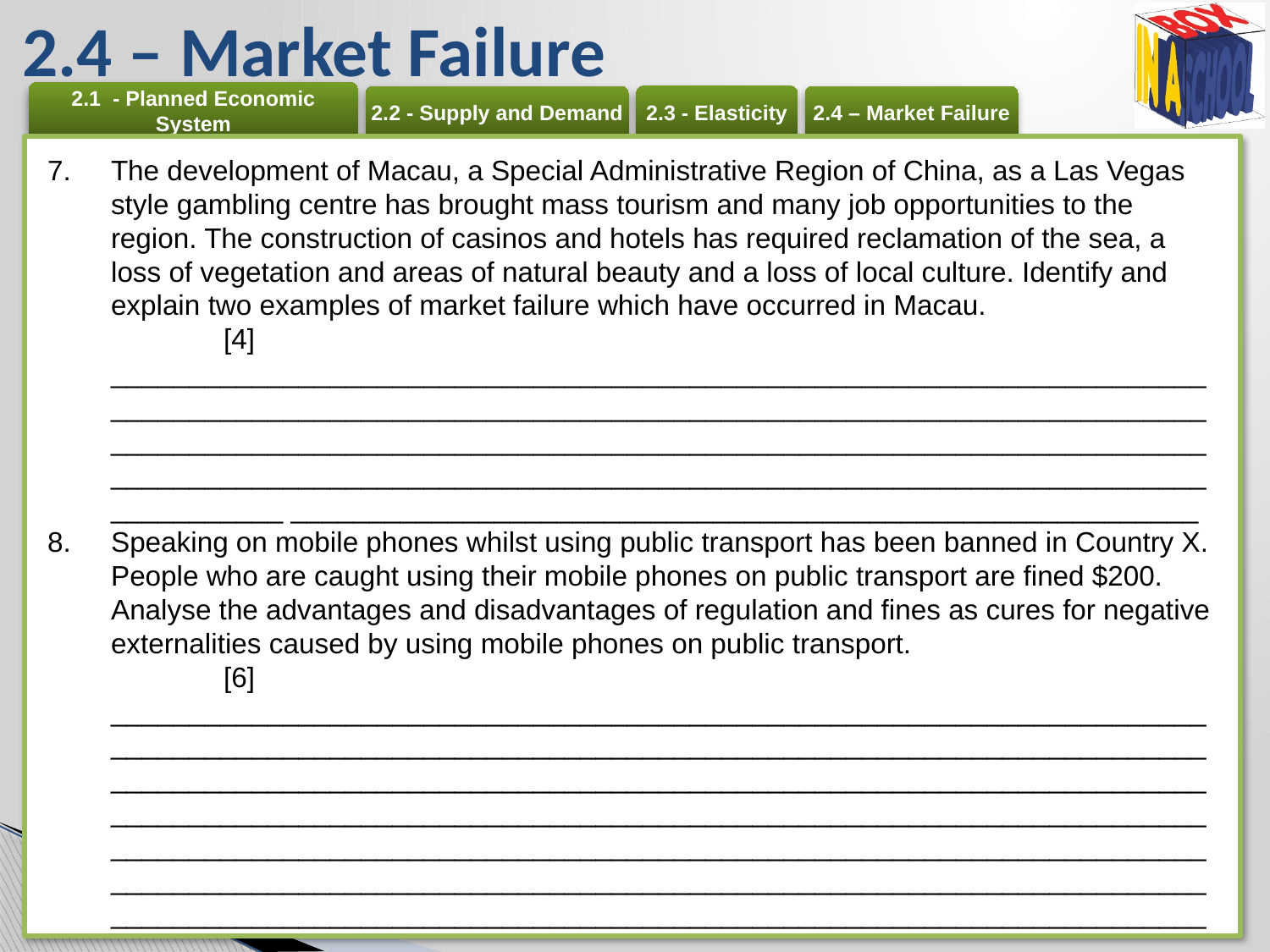

# 2.4 – Market Failure
The development of Macau, a Special Administrative Region of China, as a Las Vegas style gambling centre has brought mass tourism and many job opportunities to the region. The construction of casinos and hotels has required reclamation of the sea, a loss of vegetation and areas of natural beauty and a loss of local culture. Identify and explain two examples of market failure which have occurred in Macau. 	[4]
___________________________________________________________________________________________________________________________________________________________________________________________________________________________________________________________________________________________________ __________________________________________________________
Speaking on mobile phones whilst using public transport has been banned in Country X. People who are caught using their mobile phones on public transport are fined $200. Analyse the advantages and disadvantages of regulation and fines as cures for negative externalities caused by using mobile phones on public transport. 	[6] ________________________________________________________________________________________________________________________________________________________________________________________________________________________________________________________________________________________________________________________________________________________________________________________________________________________________________________________________________________________________________________________________________________________________________________